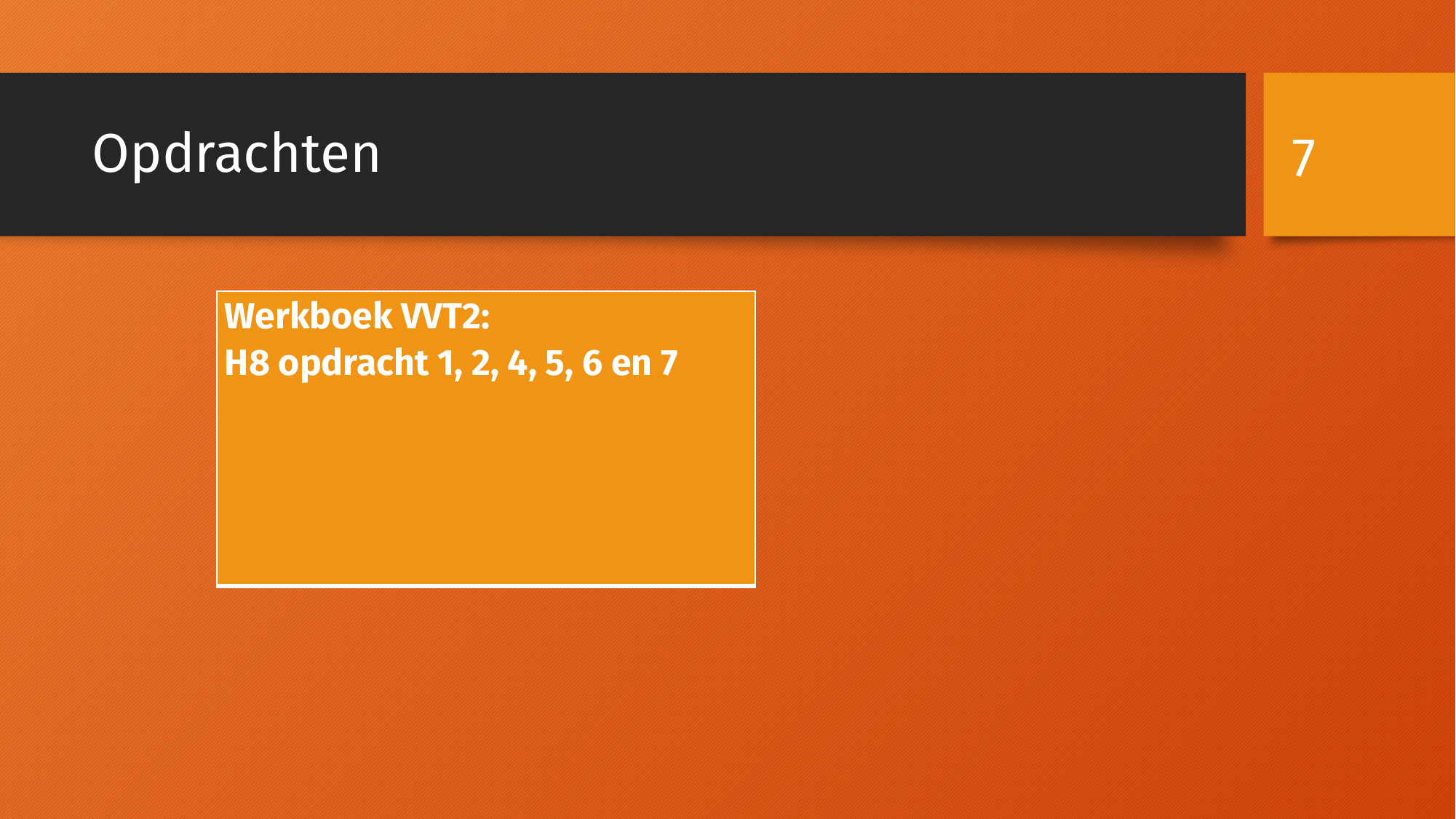

7
# Opdrachten
| Werkboek VVT2: H8 opdracht 1, 2, 4, 5, 6 en 7 |
| --- |